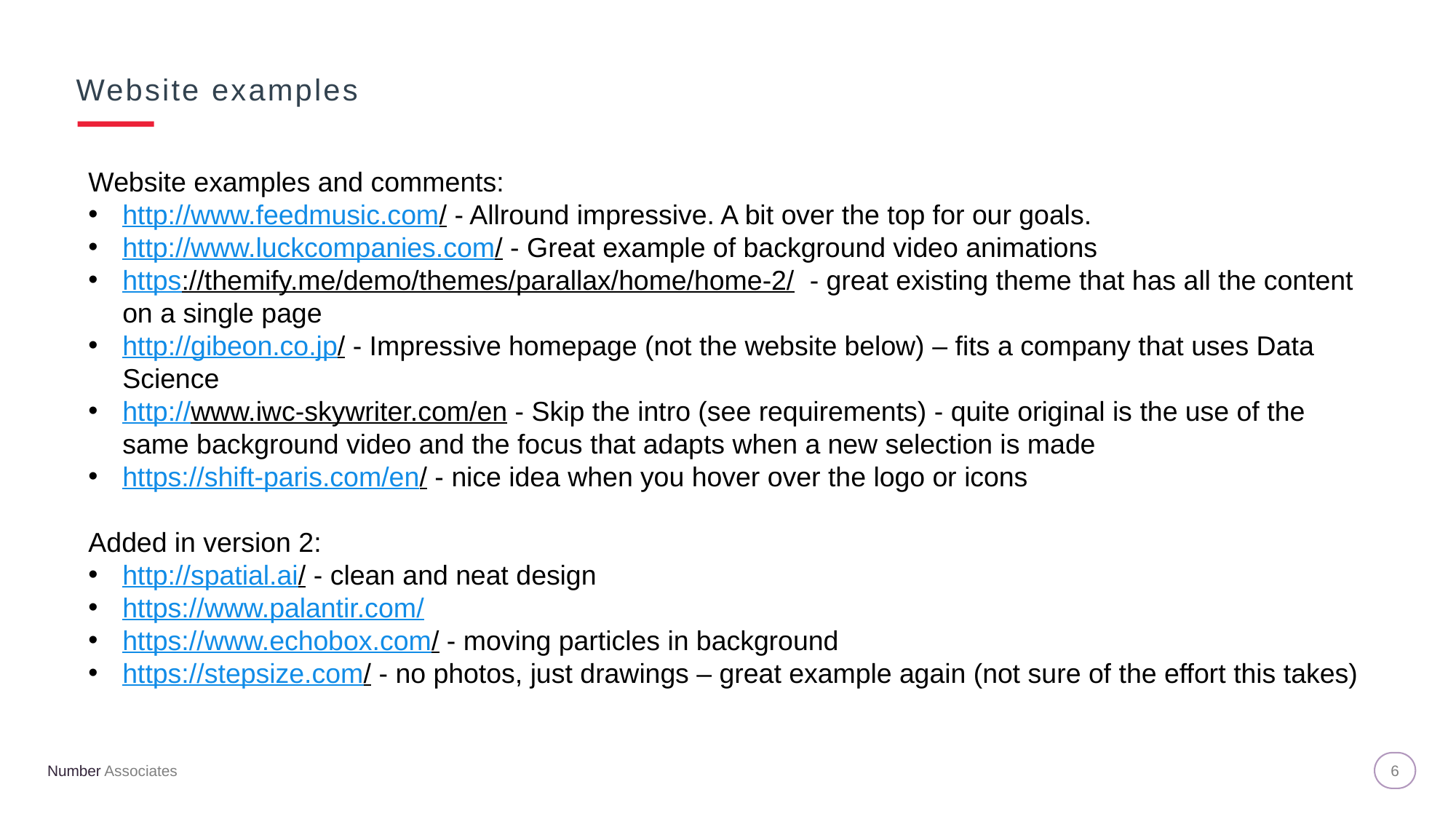

Website examples
Website examples and comments:
http://www.feedmusic.com/ - Allround impressive. A bit over the top for our goals.
http://www.luckcompanies.com/ - Great example of background video animations
https://themify.me/demo/themes/parallax/home/home-2/  - great existing theme that has all the content on a single page
http://gibeon.co.jp/ - Impressive homepage (not the website below) – fits a company that uses Data Science
http://www.iwc-skywriter.com/en - Skip the intro (see requirements) - quite original is the use of the same background video and the focus that adapts when a new selection is made
https://shift-paris.com/en/ - nice idea when you hover over the logo or icons

Added in version 2:
http://spatial.ai/ - clean and neat design
https://www.palantir.com/
https://www.echobox.com/ - moving particles in background
https://stepsize.com/ - no photos, just drawings – great example again (not sure of the effort this takes)

6